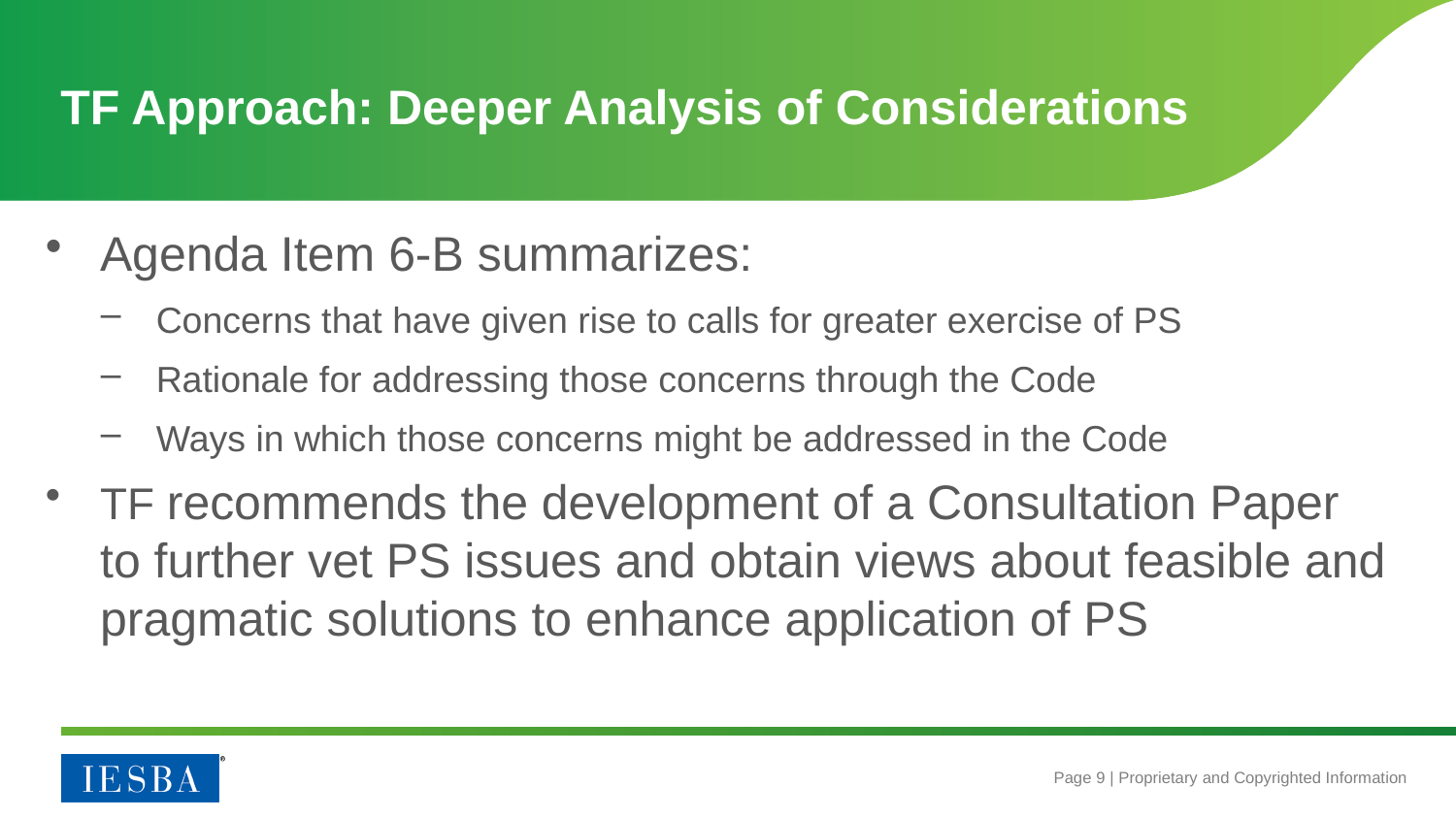

# TF Approach: Deeper Analysis of Considerations
Agenda Item 6-B summarizes:
Concerns that have given rise to calls for greater exercise of PS
Rationale for addressing those concerns through the Code
Ways in which those concerns might be addressed in the Code
TF recommends the development of a Consultation Paper to further vet PS issues and obtain views about feasible and pragmatic solutions to enhance application of PS